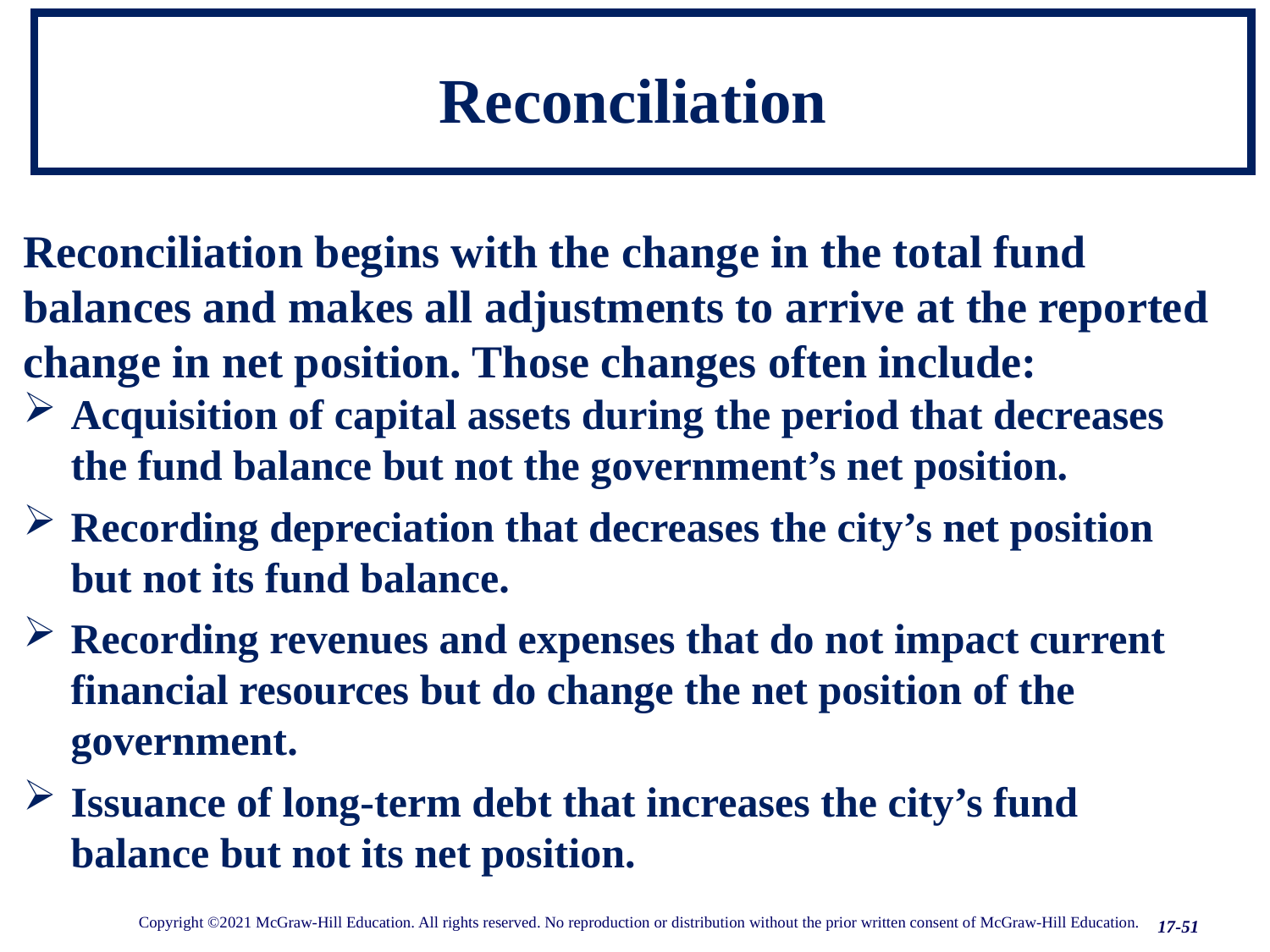

# Reconciliation
17-51
Reconciliation begins with the change in the total fund balances and makes all adjustments to arrive at the reported change in net position. Those changes often include:
Acquisition of capital assets during the period that decreases the fund balance but not the government’s net position.
Recording depreciation that decreases the city’s net position but not its fund balance.
Recording revenues and expenses that do not impact current financial resources but do change the net position of the government.
Issuance of long-term debt that increases the city’s fund balance but not its net position.
17-51
Copyright ©2021 McGraw-Hill Education. All rights reserved. No reproduction or distribution without the prior written consent of McGraw-Hill Education.